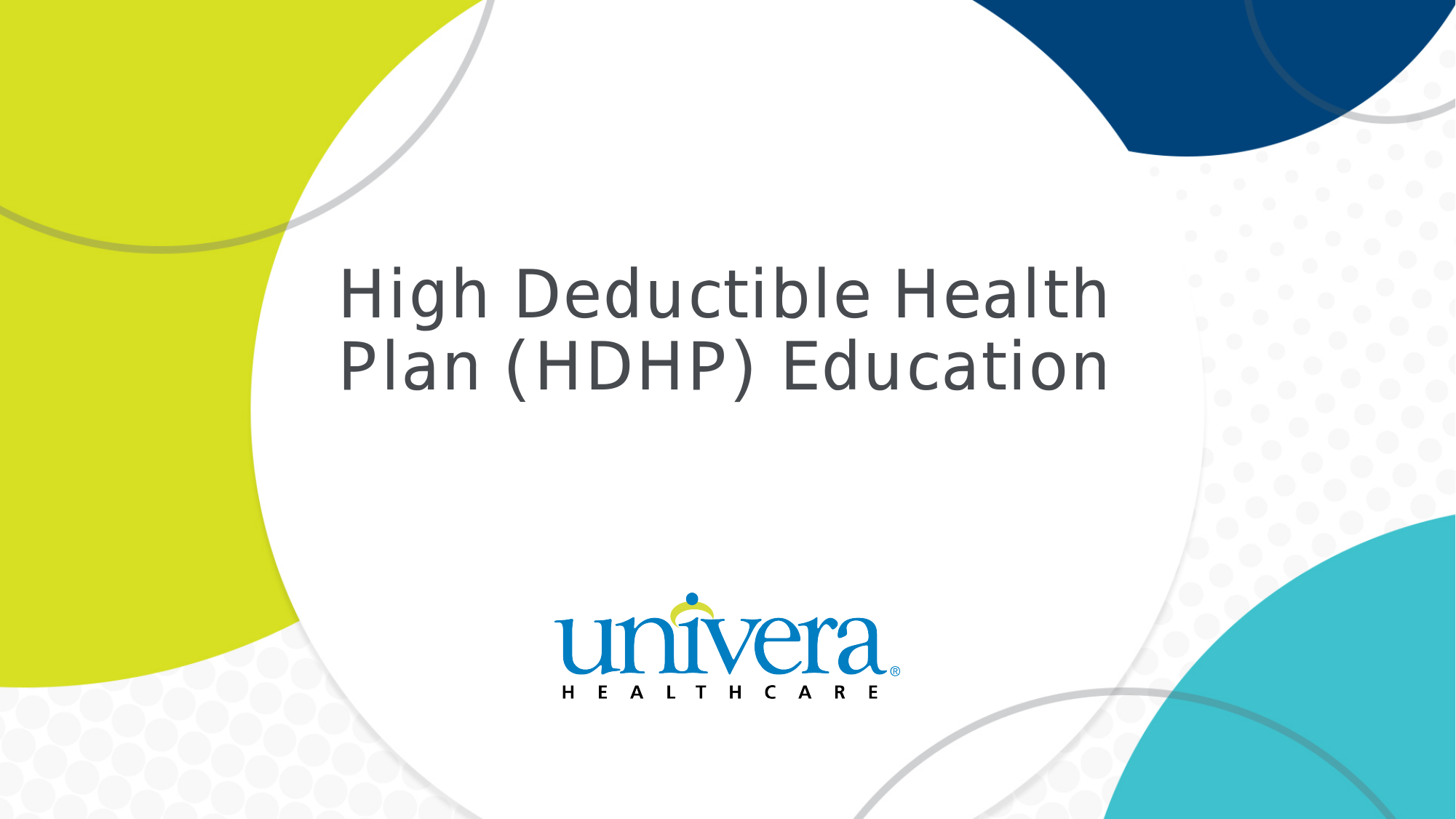

# High Deductible Health Plan (HDHP) Education